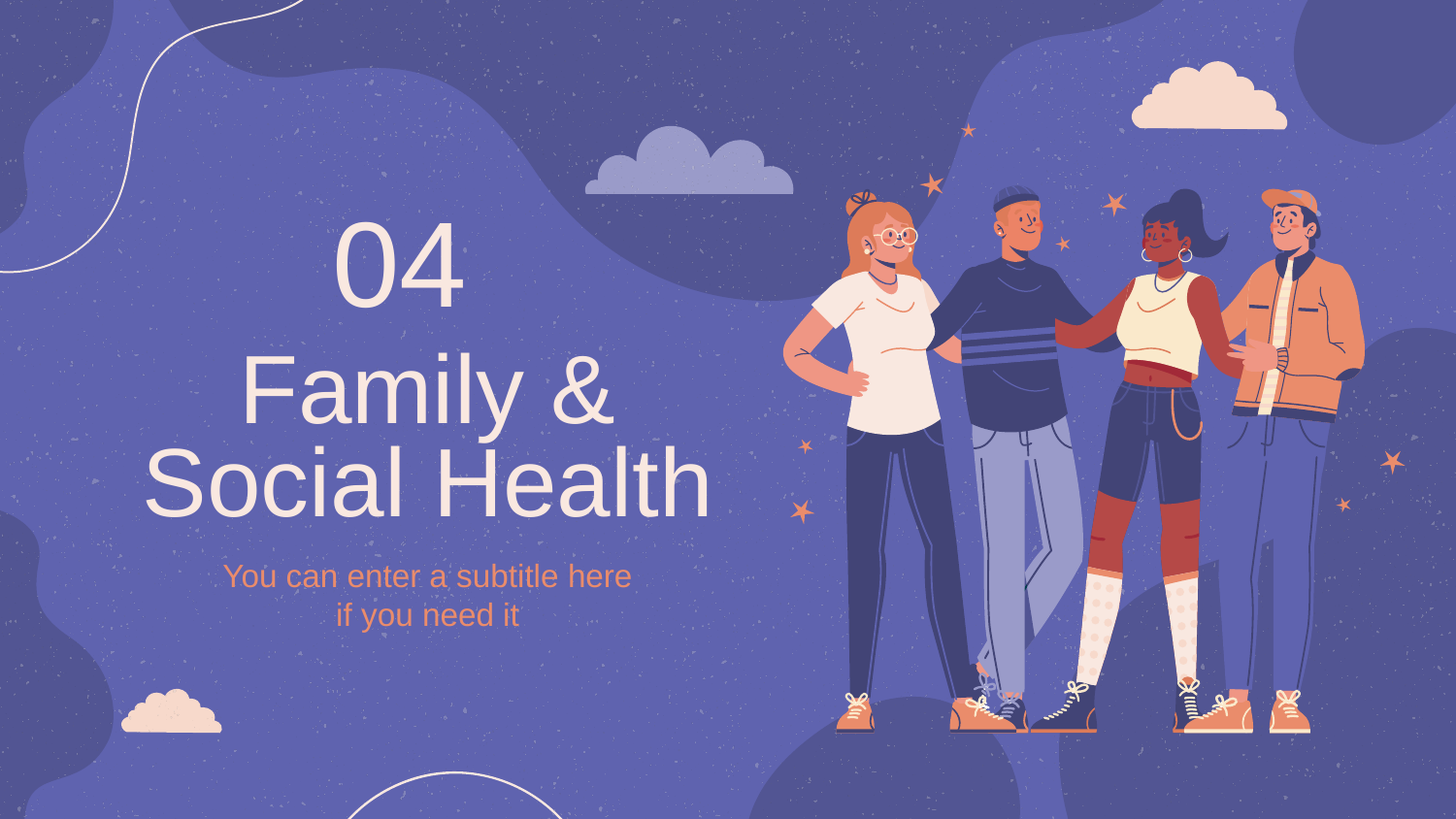

04
# Family & Social Health

You can enter a subtitle here if you need it